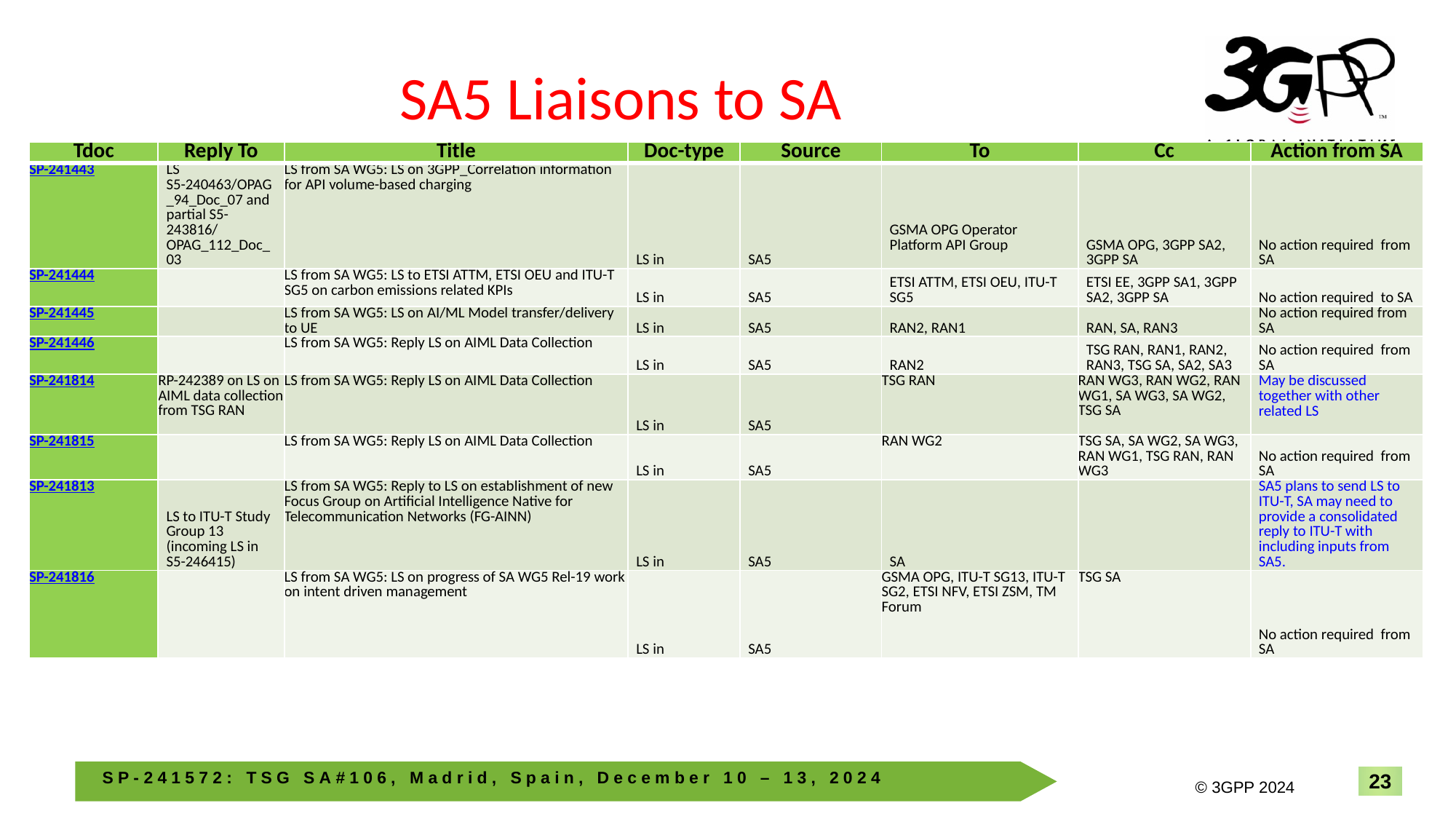

# SA5 Liaisons to SA
| Tdoc | Reply To | Title | Doc-type | Source | To | Cc | Action from SA |
| --- | --- | --- | --- | --- | --- | --- | --- |
| SP-241443 | LS S5-240463/OPAG\_94\_Doc\_07 and partial S5-243816/ OPAG\_112\_Doc\_03 | LS from SA WG5: LS on 3GPP\_Correlation information for API volume-based charging | LS in | SA5 | GSMA OPG Operator Platform API Group | GSMA OPG, 3GPP SA2, 3GPP SA | No action required from SA |
| SP-241444 |  | LS from SA WG5: LS to ETSI ATTM, ETSI OEU and ITU-T SG5 on carbon emissions related KPIs | LS in | SA5 | ETSI ATTM, ETSI OEU, ITU-T SG5 | ETSI EE, 3GPP SA1, 3GPP SA2, 3GPP SA | No action required to SA |
| SP-241445 |  | LS from SA WG5: LS on AI/ML Model transfer/delivery to UE | LS in | SA5 | RAN2, RAN1 | RAN, SA, RAN3 | No action required from SA |
| SP-241446 |  | LS from SA WG5: Reply LS on AIML Data Collection | LS in | SA5 | RAN2 | TSG RAN, RAN1, RAN2, RAN3, TSG SA, SA2, SA3 | No action required from SA |
| SP-241814 | RP-242389 on LS on AIML data collection from TSG RAN | LS from SA WG5: Reply LS on AIML Data Collection | LS in | SA5 | TSG RAN | RAN WG3, RAN WG2, RAN WG1, SA WG3, SA WG2, TSG SA | May be discussed together with other related LS |
| SP-241815 |  | LS from SA WG5: Reply LS on AIML Data Collection | LS in | SA5 | RAN WG2 | TSG SA, SA WG2, SA WG3, RAN WG1, TSG RAN, RAN WG3 | No action required from SA |
| SP-241813 | LS to ITU-T Study Group 13 (incoming LS in S5-246415) | LS from SA WG5: Reply to LS on establishment of new Focus Group on Artificial Intelligence Native for Telecommunication Networks (FG-AINN) | LS in | SA5 | SA |  | SA5 plans to send LS to ITU-T, SA may need to provide a consolidated reply to ITU-T with including inputs from SA5. |
| SP-241816 |  | LS from SA WG5: LS on progress of SA WG5 Rel-19 work on intent driven management | LS in | SA5 | GSMA OPG, ITU-T SG13, ITU-T SG2, ETSI NFV, ETSI ZSM, TM Forum | TSG SA | No action required from SA |